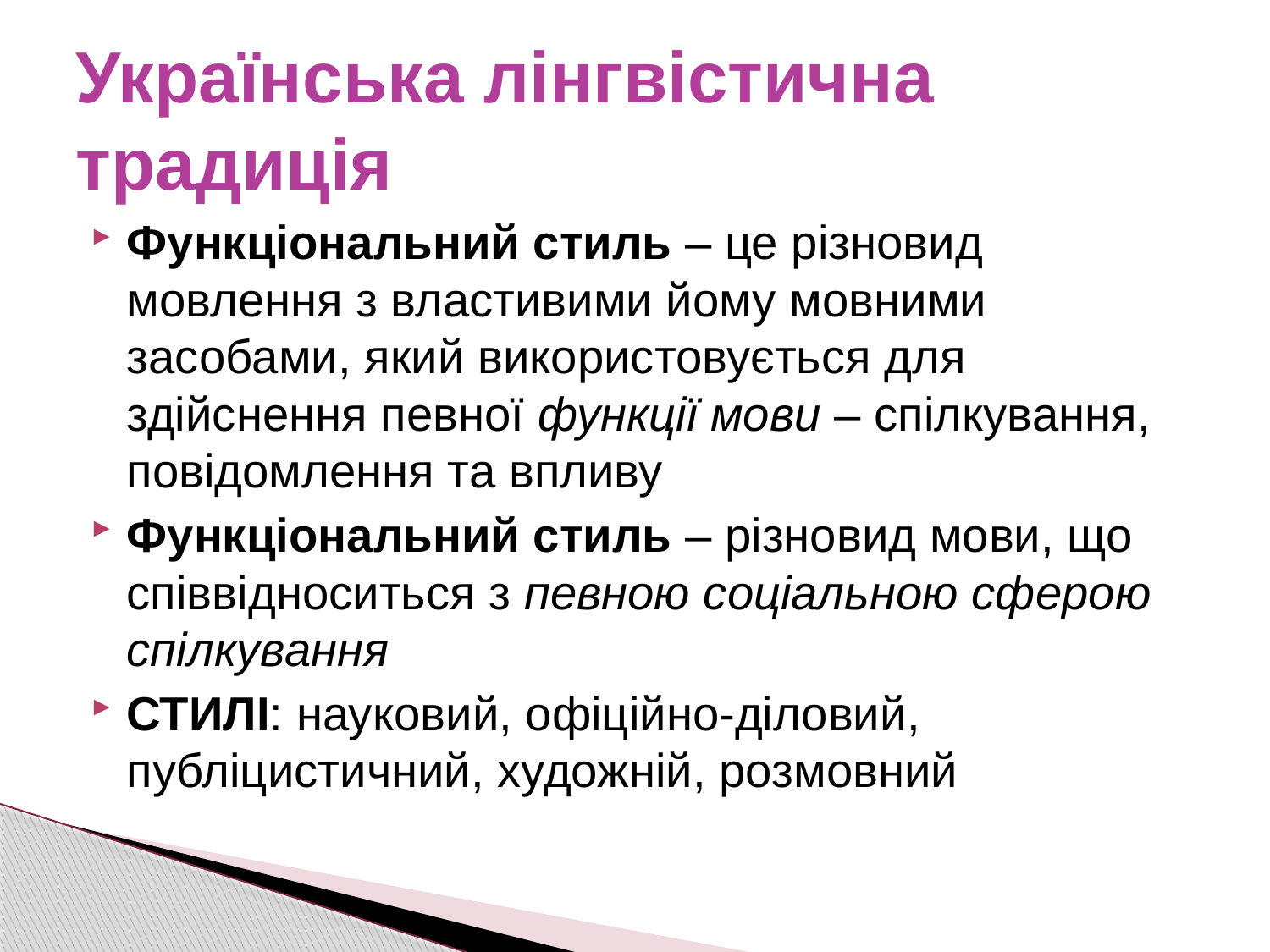

# Українська лінгвістична традиція
Функціональний стиль – це різновид мовлення з властивими йому мовними засобами, який використовується для здійснення певної функції мови – спілкування, повідомлення та впливу
Функціональний стиль – різновид мови, що співвідноситься з певною соціальною сферою спілкування
СТИЛІ: науковий, офіційно-діловий, публіцистичний, художній, розмовний